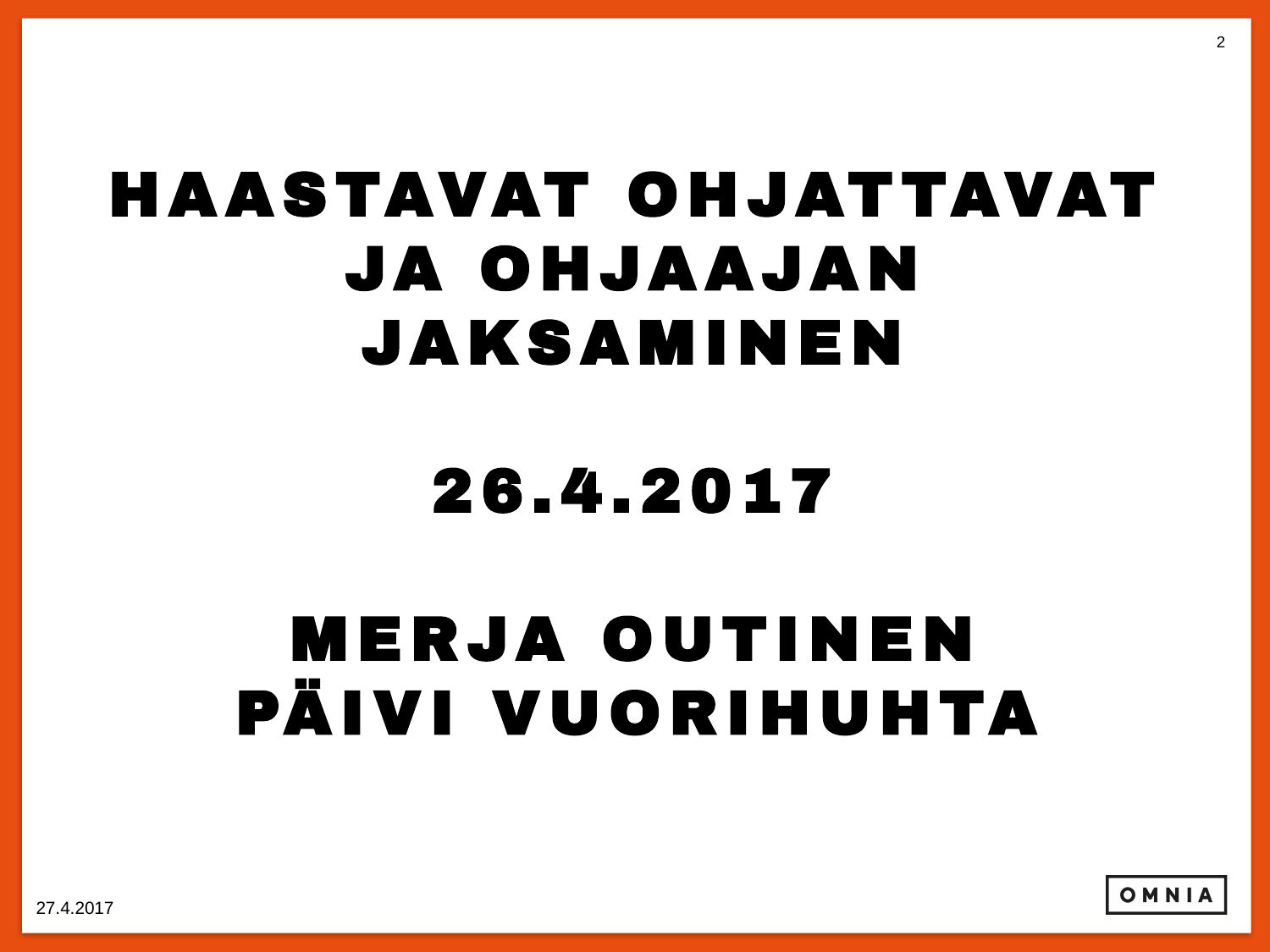

# Haastavat ohjattavat ja ohjaajan jaksaminen 26.4.2017 Merja outinen päivi vuorihuhta
27.4.2017